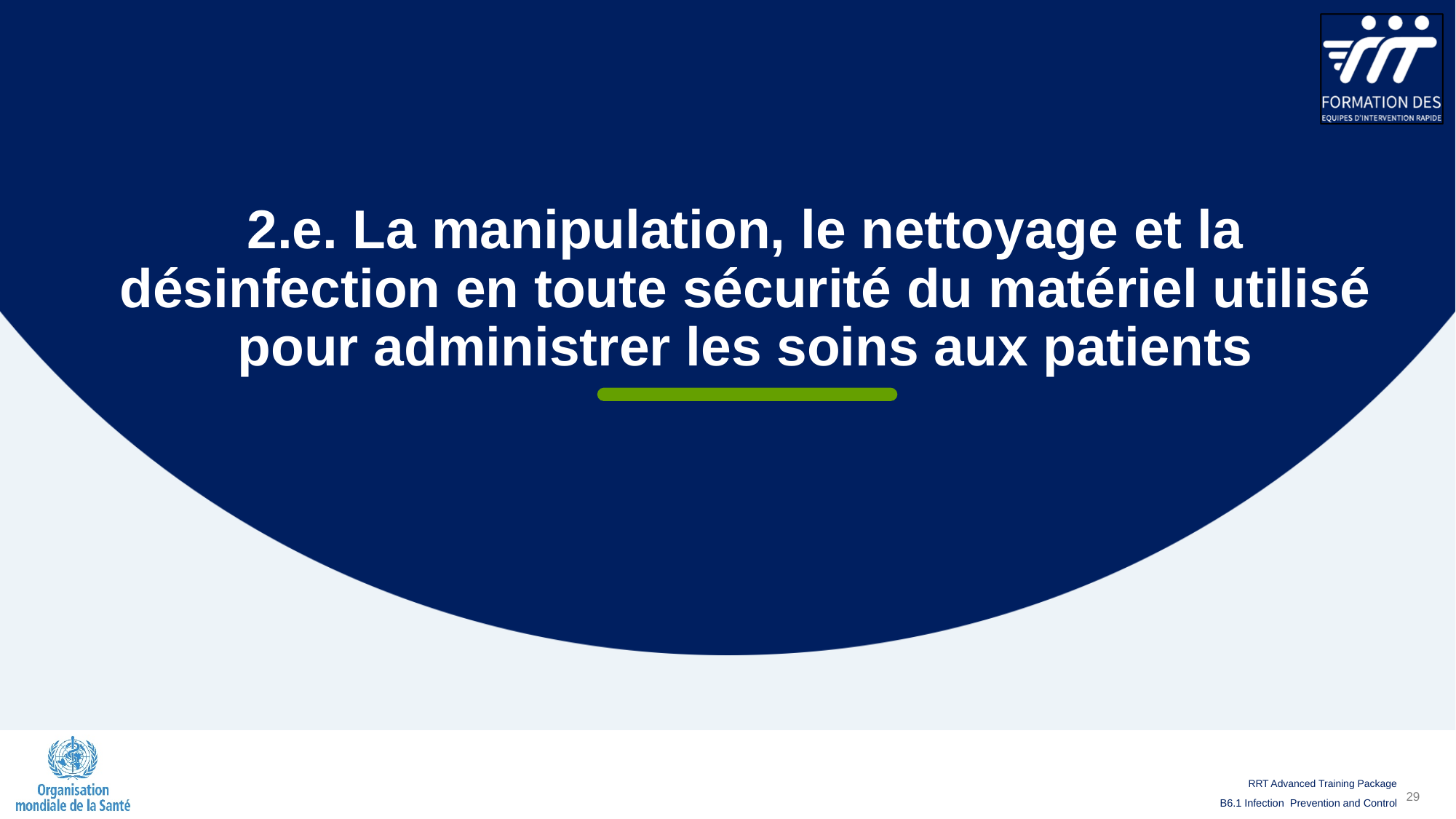

2.e. La manipulation, le nettoyage et la désinfection en toute sécurité du matériel utilisé pour administrer les soins aux patients